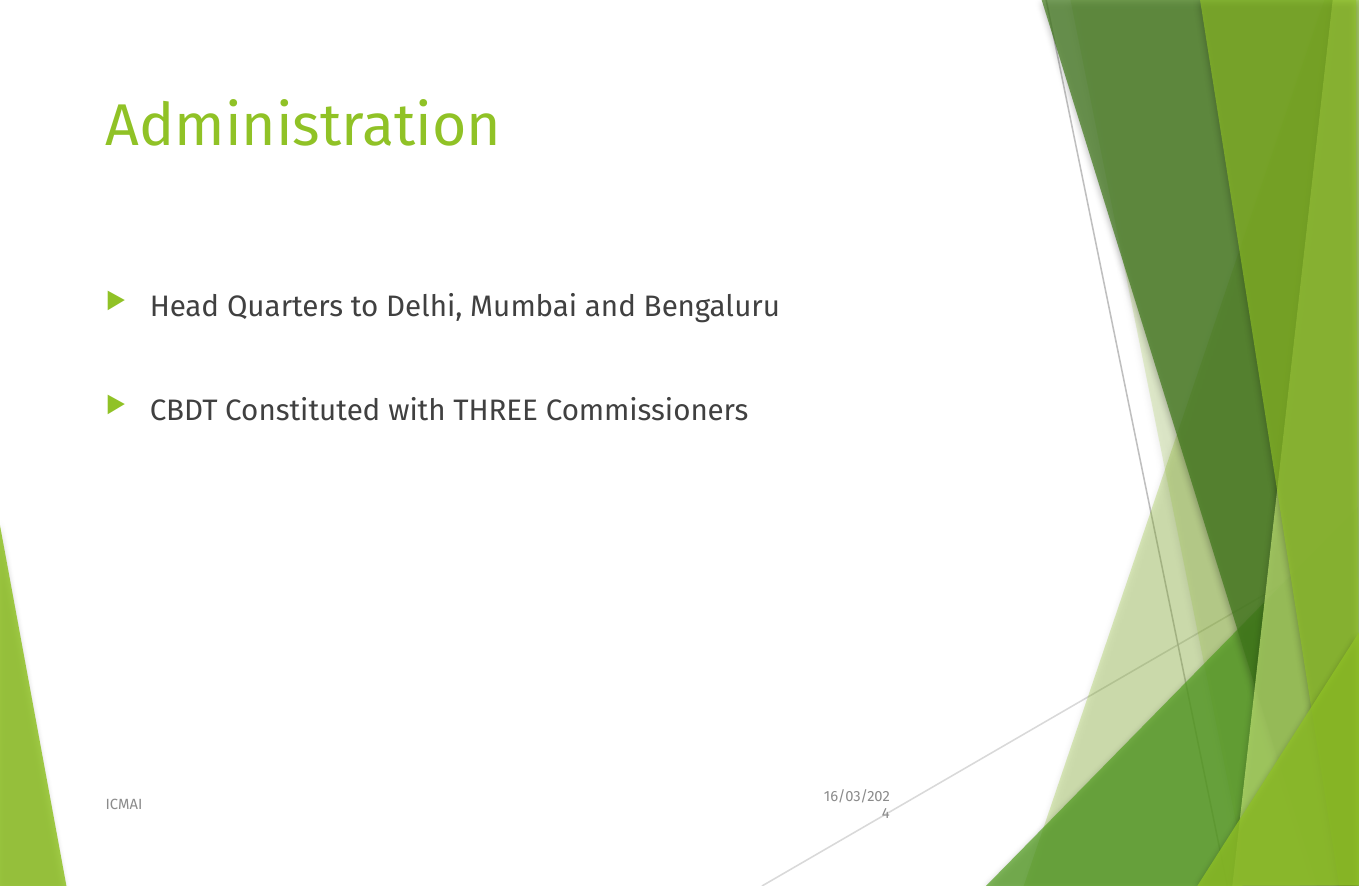

# Administration
Head Quarters to Delhi, Mumbai and Bengaluru

CBDT Constituted with THREE Commissioners
ICMAI
16/03/2024